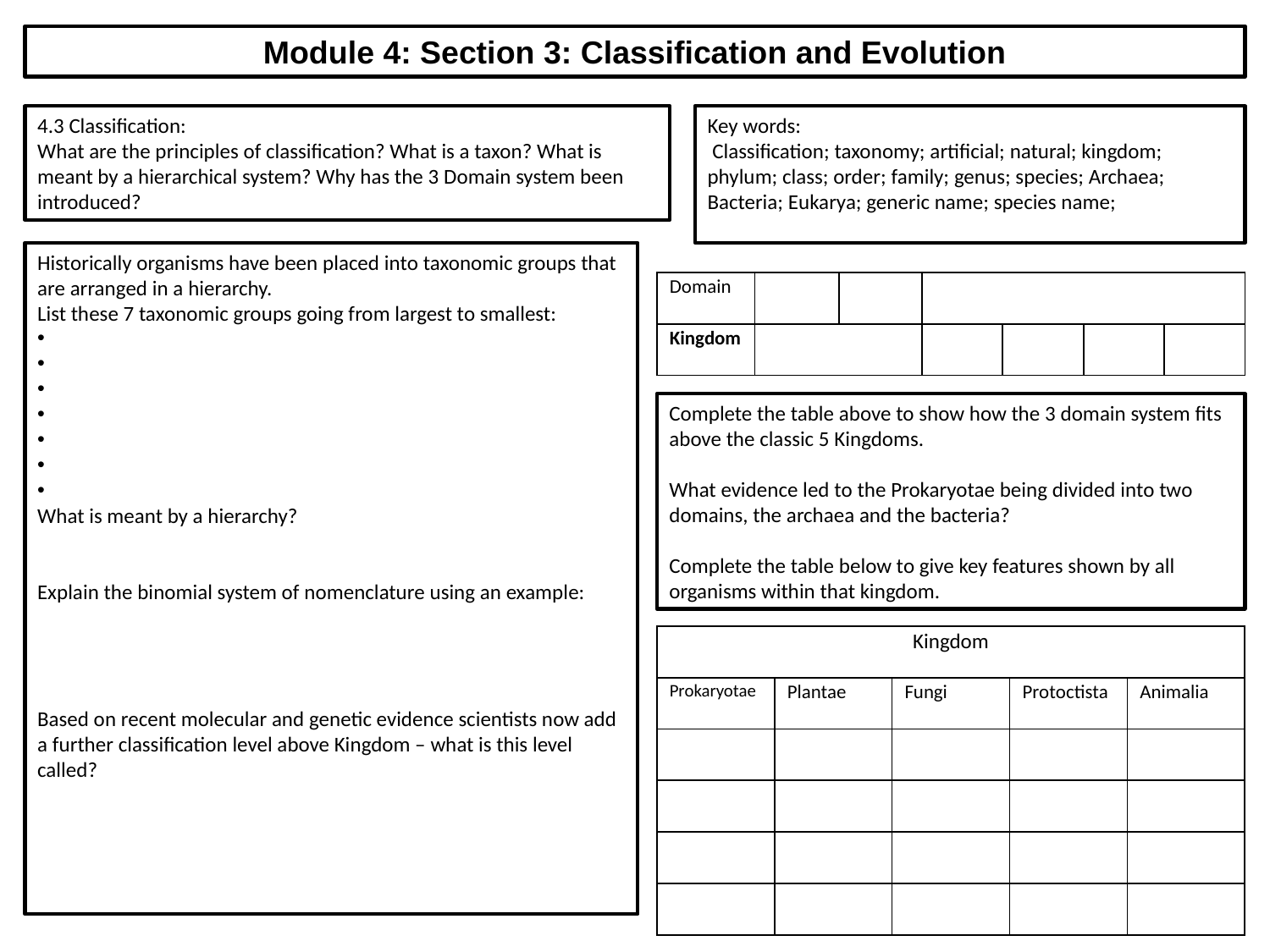

Module 4: Section 3: Classification and Evolution
4.3 Classification:
What are the principles of classification? What is a taxon? What is meant by a hierarchical system? Why has the 3 Domain system been introduced?
Key words:
 Classification; taxonomy; artificial; natural; kingdom; phylum; class; order; family; genus; species; Archaea; Bacteria; Eukarya; generic name; species name;
Historically organisms have been placed into taxonomic groups that are arranged in a hierarchy.
List these 7 taxonomic groups going from largest to smallest:

What is meant by a hierarchy?

Explain the binomial system of nomenclature using an example:

Based on recent molecular and genetic evidence scientists now add a further classification level above Kingdom – what is this level called?

| Domain |  |  |  |  |  |  |
| --- | --- | --- | --- | --- | --- | --- |
| Kingdom |  |  |  |  |  |  |
Complete the table above to show how the 3 domain system fits above the classic 5 Kingdoms.

What evidence led to the Prokaryotae being divided into two domains, the archaea and the bacteria?

Complete the table below to give key features shown by all organisms within that kingdom.
| Kingdom |  |  |  |  |
| --- | --- | --- | --- | --- |
| Prokaryotae | Plantae | Fungi | Protoctista | Animalia |
|  |  |  |  |  |
|  |  |  |  |  |
|  |  |  |  |  |
|  |  |  |  |  |